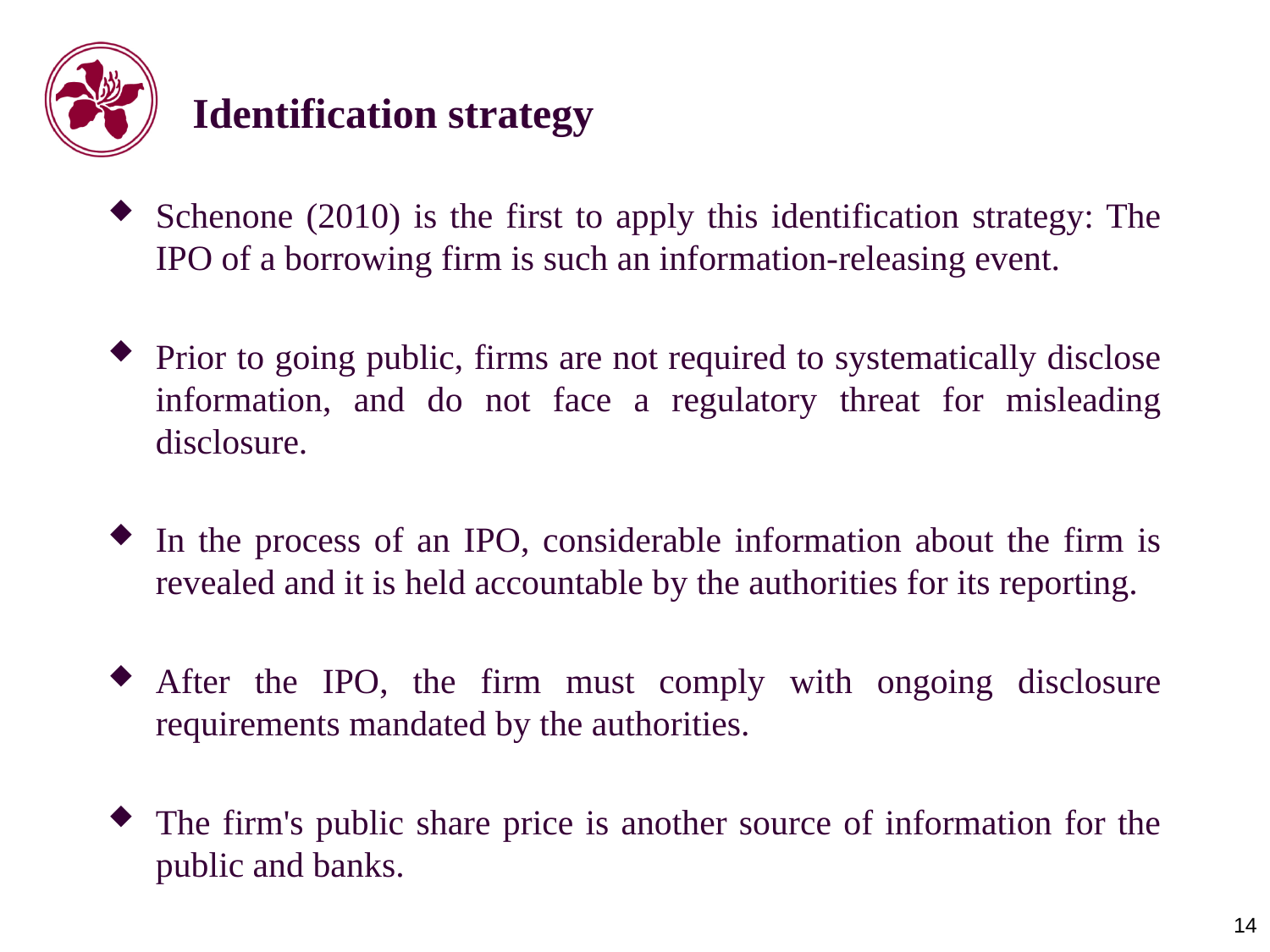

# Identification strategy
Schenone (2010) is the first to apply this identification strategy: The IPO of a borrowing firm is such an information-releasing event.

Prior to going public, firms are not required to systematically disclose information, and do not face a regulatory threat for misleading disclosure.

In the process of an IPO, considerable information about the firm is revealed and it is held accountable by the authorities for its reporting.

After the IPO, the firm must comply with ongoing disclosure requirements mandated by the authorities.

The firm's public share price is another source of information for the public and banks.
14